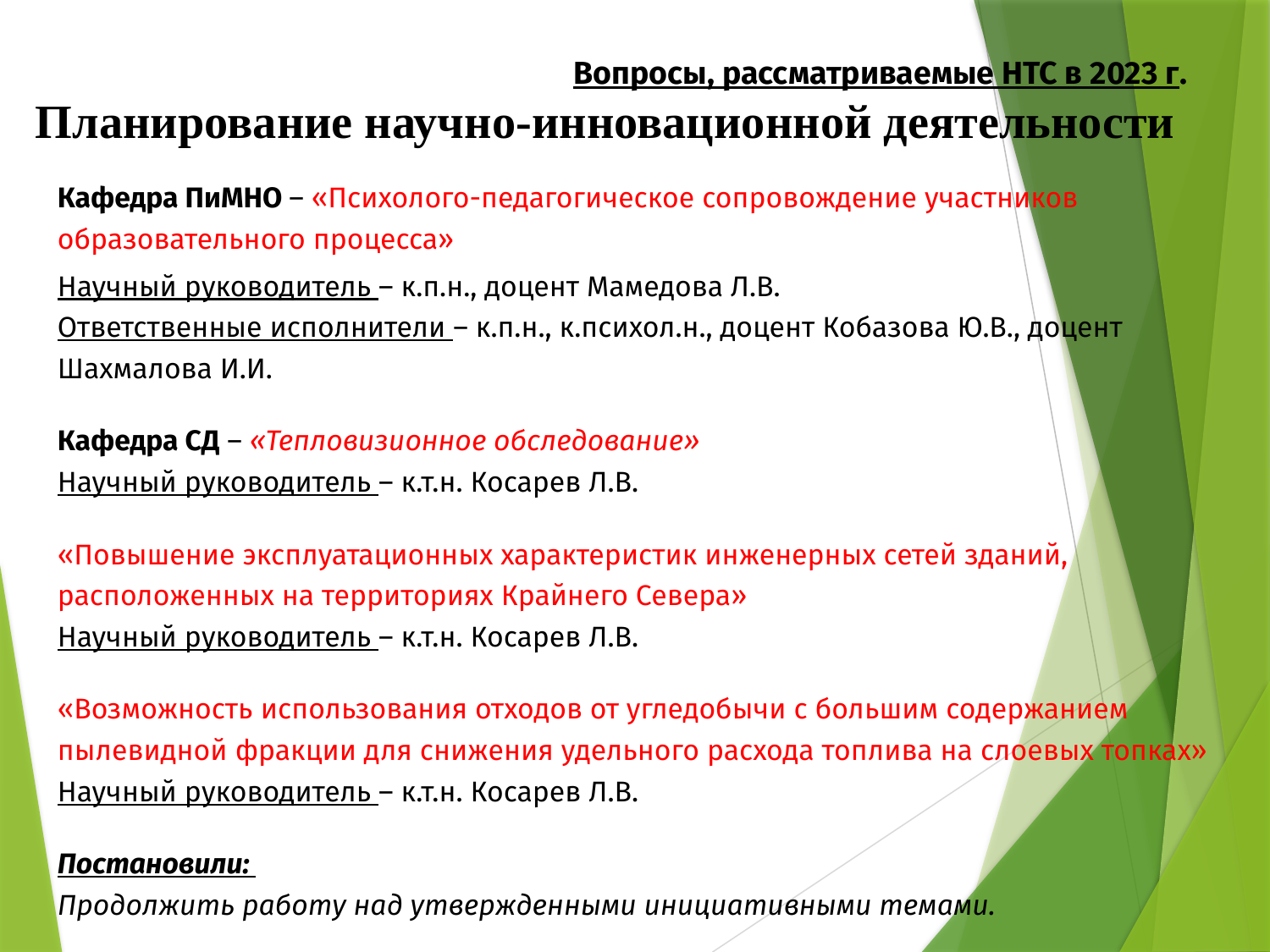

Вопросы, рассматриваемые НТС в 2023 г.
Планирование научно-инновационной деятельности
Кафедра ПиМНО – «Психолого-педагогическое сопровождение участников образовательного процесса»
Научный руководитель – к.п.н., доцент Мамедова Л.В.
Ответственные исполнители – к.п.н., к.психол.н., доцент Кобазова Ю.В., доцент Шахмалова И.И.

Кафедра СД – «Тепловизионное обследование»
Научный руководитель – к.т.н. Косарев Л.В.

«Повышение эксплуатационных характеристик инженерных сетей зданий, расположенных на территориях Крайнего Севера»
Научный руководитель – к.т.н. Косарев Л.В.

«Возможность использования отходов от угледобычи с большим содержанием пылевидной фракции для снижения удельного расхода топлива на слоевых топках»
Научный руководитель – к.т.н. Косарев Л.В.

Постановили:
Продолжить работу над утвержденными инициативными темами.